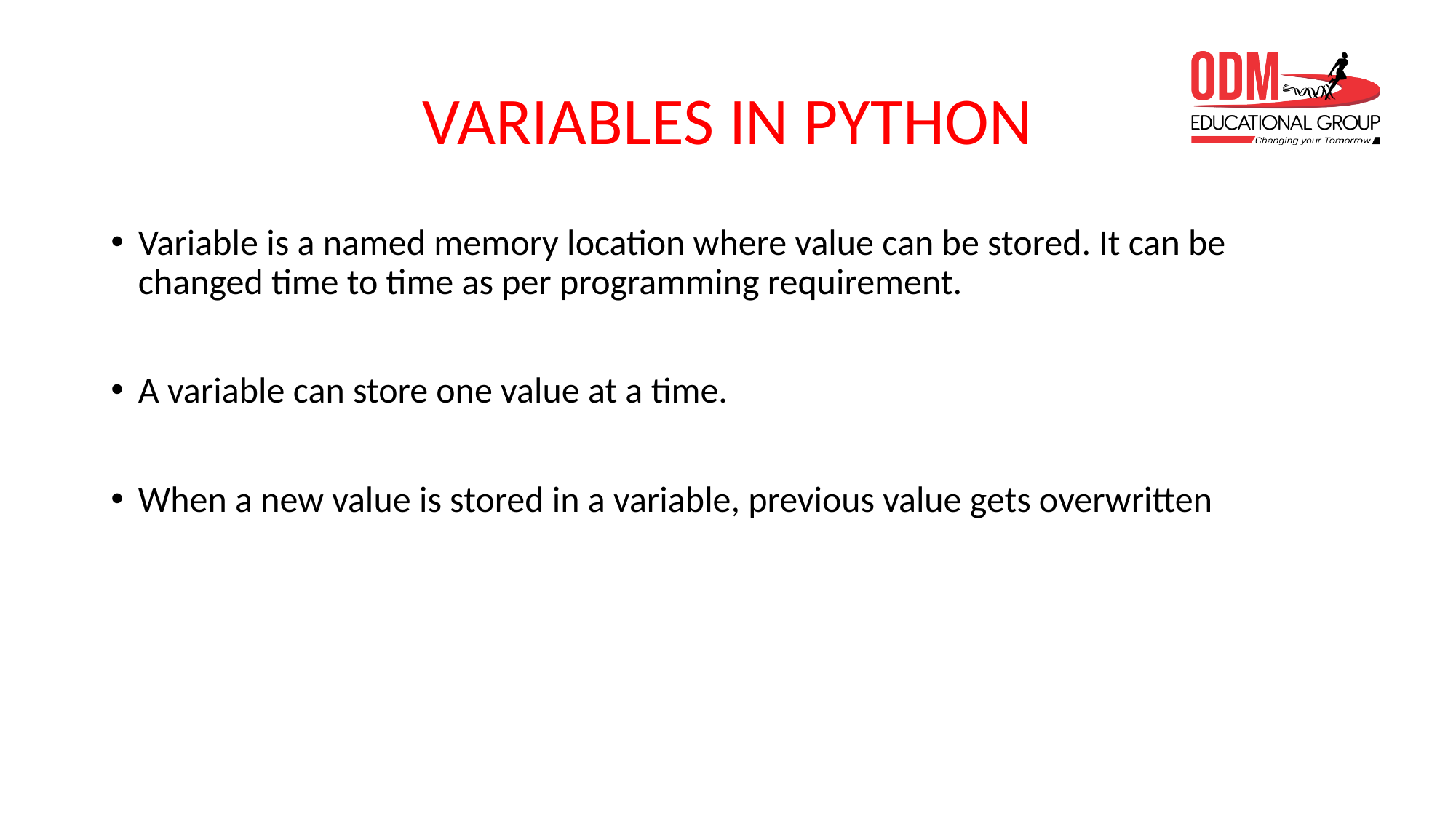

# VARIABLES IN PYTHON

Variable is a named memory location where value can be stored. It can be changed time to time as per programming requirement.

A variable can store one value at a time.

When a new value is stored in a variable, previous value gets overwritten